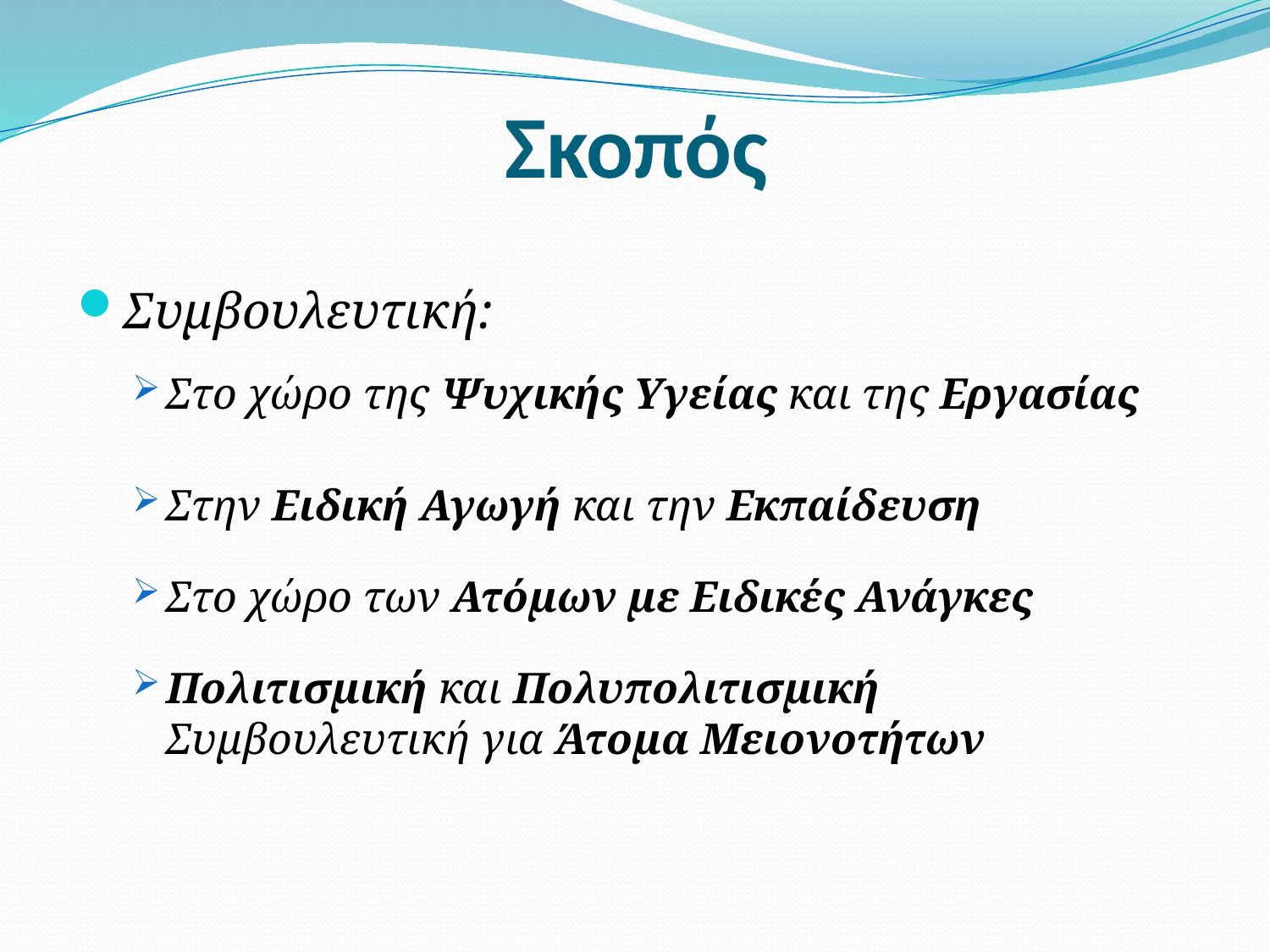

# Σκοπός

Συμβουλευτική:

Στο χώρο της Ψυχικής Υγείας και της Εργασίας

Στην Ειδική Αγωγή και την Εκπαίδευση

Στο χώρο των Ατόμων με Ειδικές Ανάγκες

Πολιτισμική και Πολυπολιτισμική Συμβουλευτική για Άτομα Μειονοτήτων